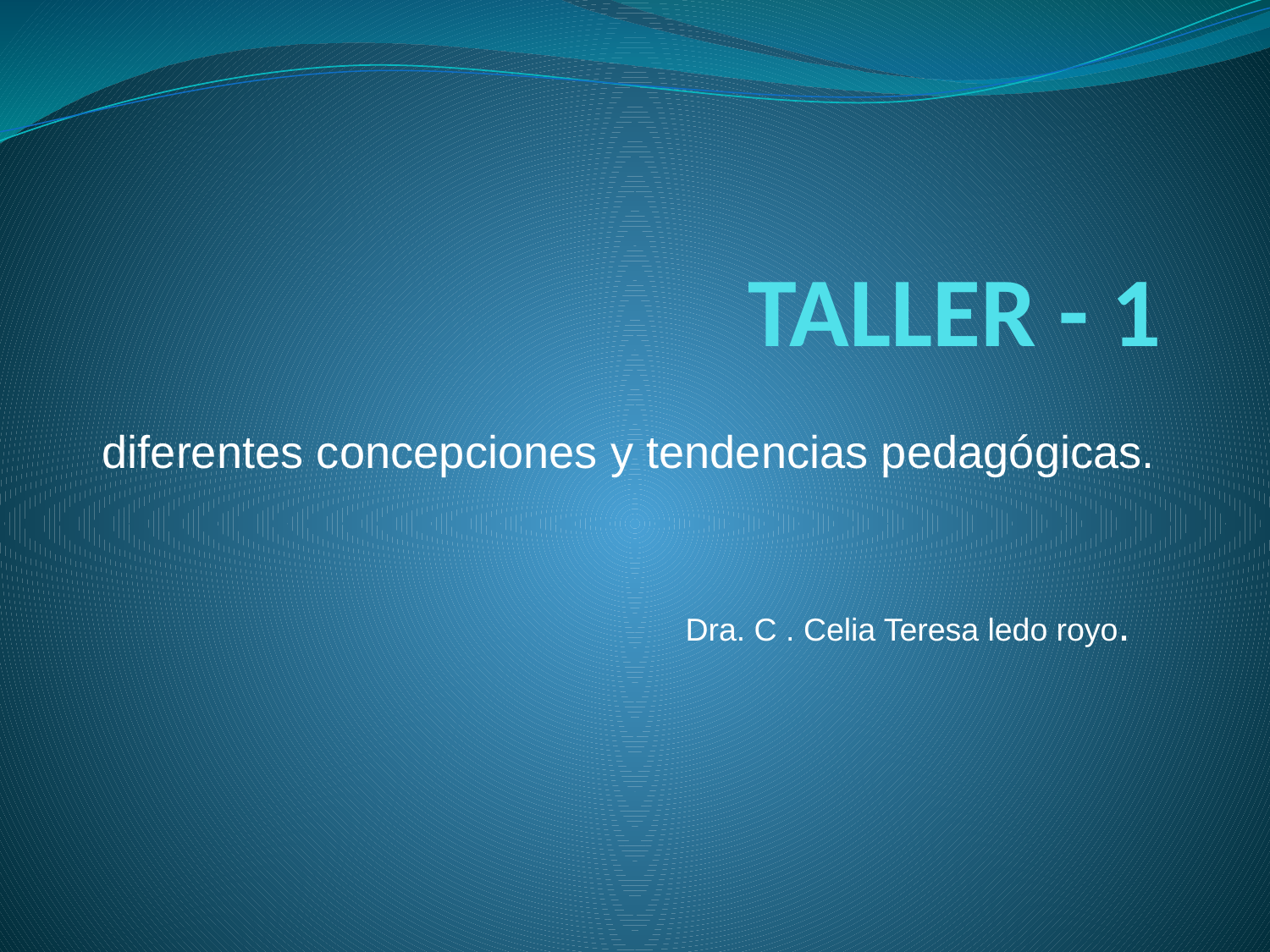

# TALLER - 1
diferentes concepciones y tendencias pedagógicas.

Dra. C . Celia Teresa ledo royo.